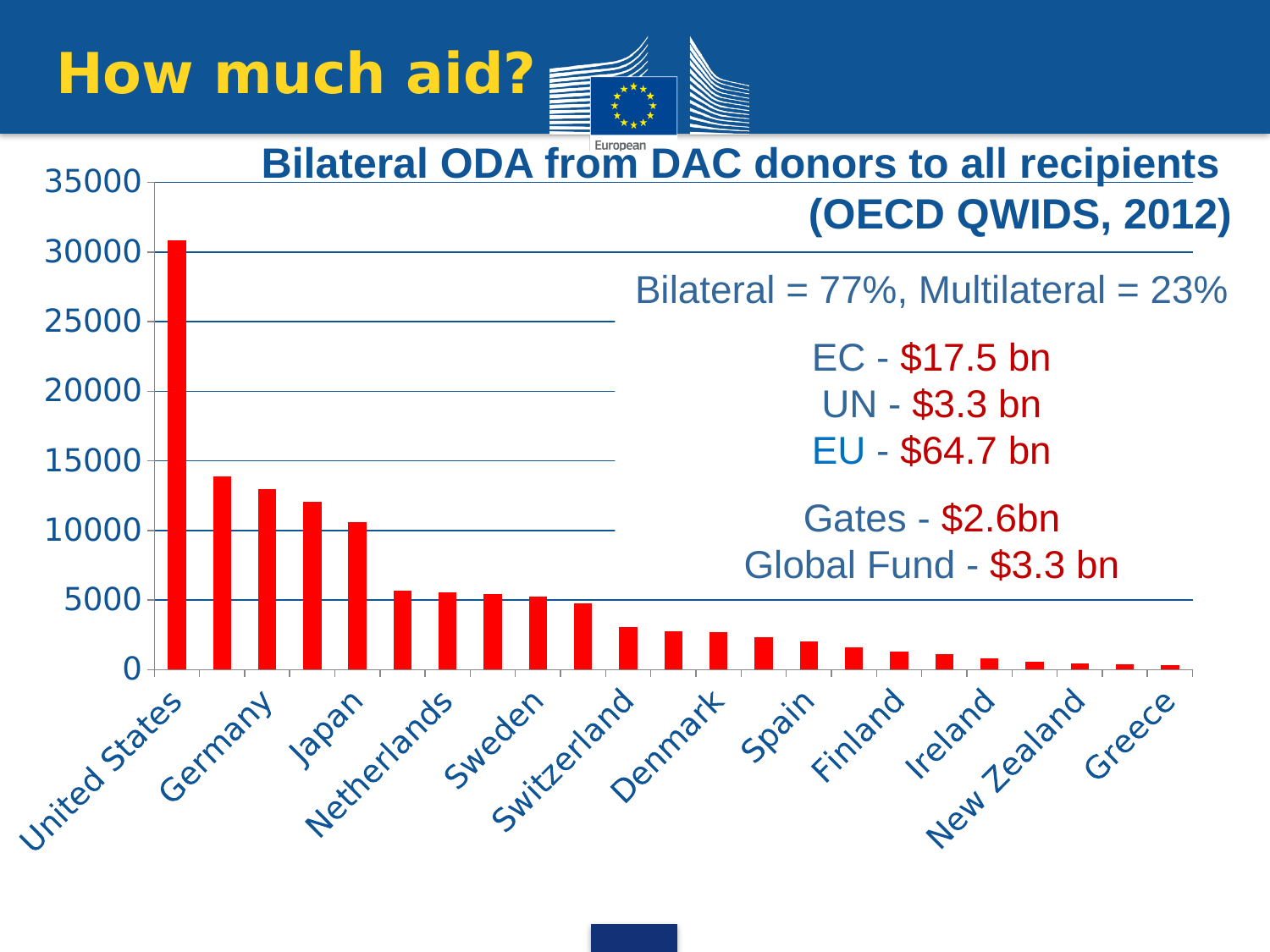

How much aid?

### Chart

| Category |  |
|---|---|
| United States | 30823.8 |
| United Kingdom | 13891.52 |
| Germany | 12939.49 |
| France | 12028.27 |
| Japan | 10604.51 |
| Canada | 5650.26 |
| Netherlands | 5522.84 |
| Australia | 5402.7 |
| Sweden | 5239.79 |
| Norway | 4752.99 |
| Switzerland | 3045.22 |
| Italy | 2737.13 |
| Denmark | 2692.59 |
| Belgium | 2314.86 |
| Spain | 2037.33 |
| Korea | 1597.45 |
| Finland | 1319.71 |
| Austria | 1105.75 |
| Ireland | 808.36 |
| Portugal | 580.78 |
| New Zealand | 449.1 |
| Luxembourg | 399.03 |
| Greece | 327.41 |
# Bilateral ODA from DAC donors to all recipients
(OECD QWIDS, 2012)
Bilateral = 77%, Multilateral = 23%

EC - $17.5 bn
UN - $3.3 bn
EU - $64.7 bn

Gates - $2.6bn
Global Fund - $3.3 bn